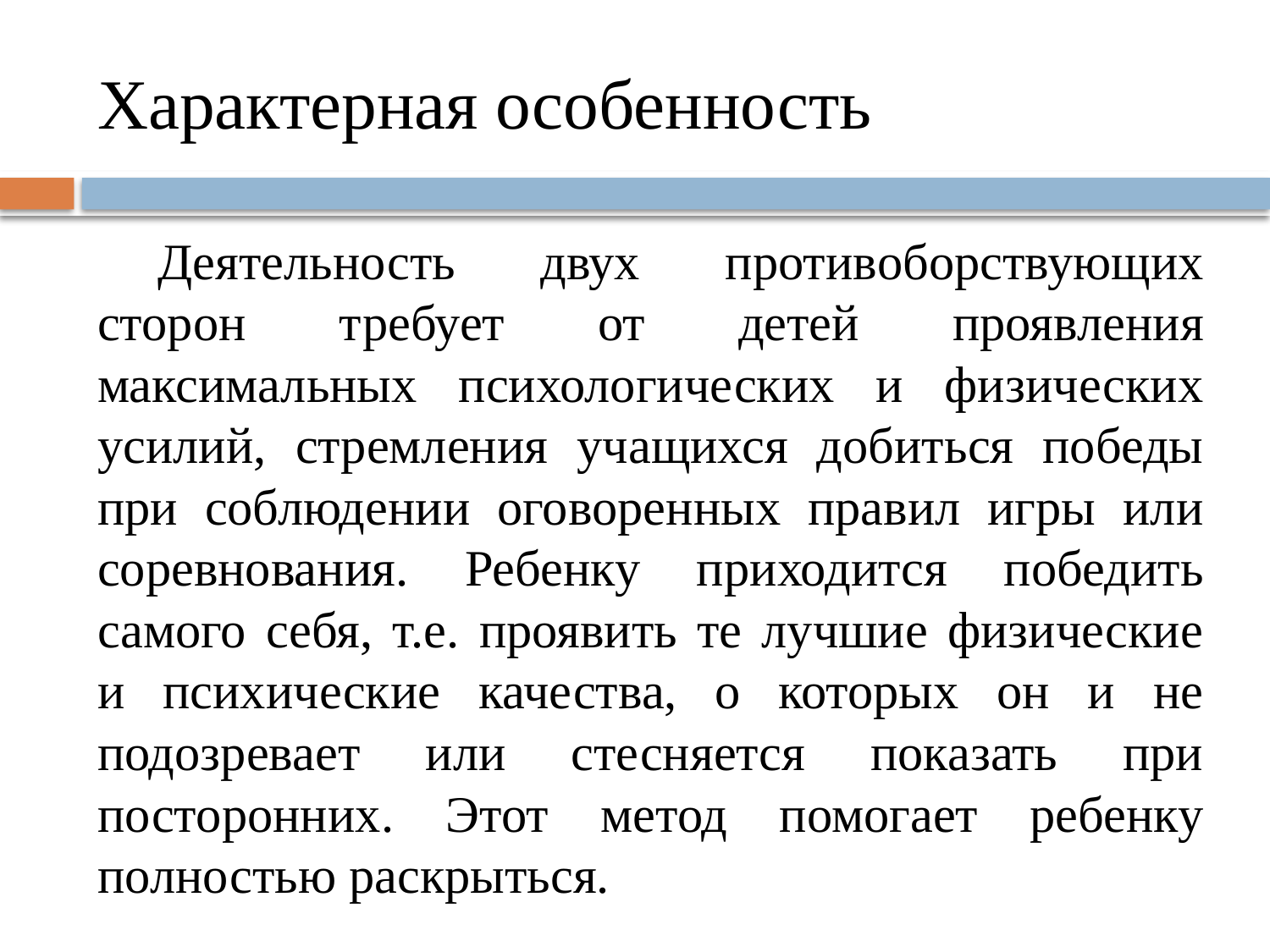

# Характерная особенность
Деятельность двух противоборствующих сторон требует от детей проявления максимальных психологических и физических усилий, стремления учащихся добиться победы при соблюдении оговоренных правил игры или соревнования. Ребенку приходится победить самого себя, т.е. проявить те лучшие физические и психические качества, о которых он и не подозревает или стесняется показать при посторонних. Этот метод помогает ребенку полностью раскрыться.